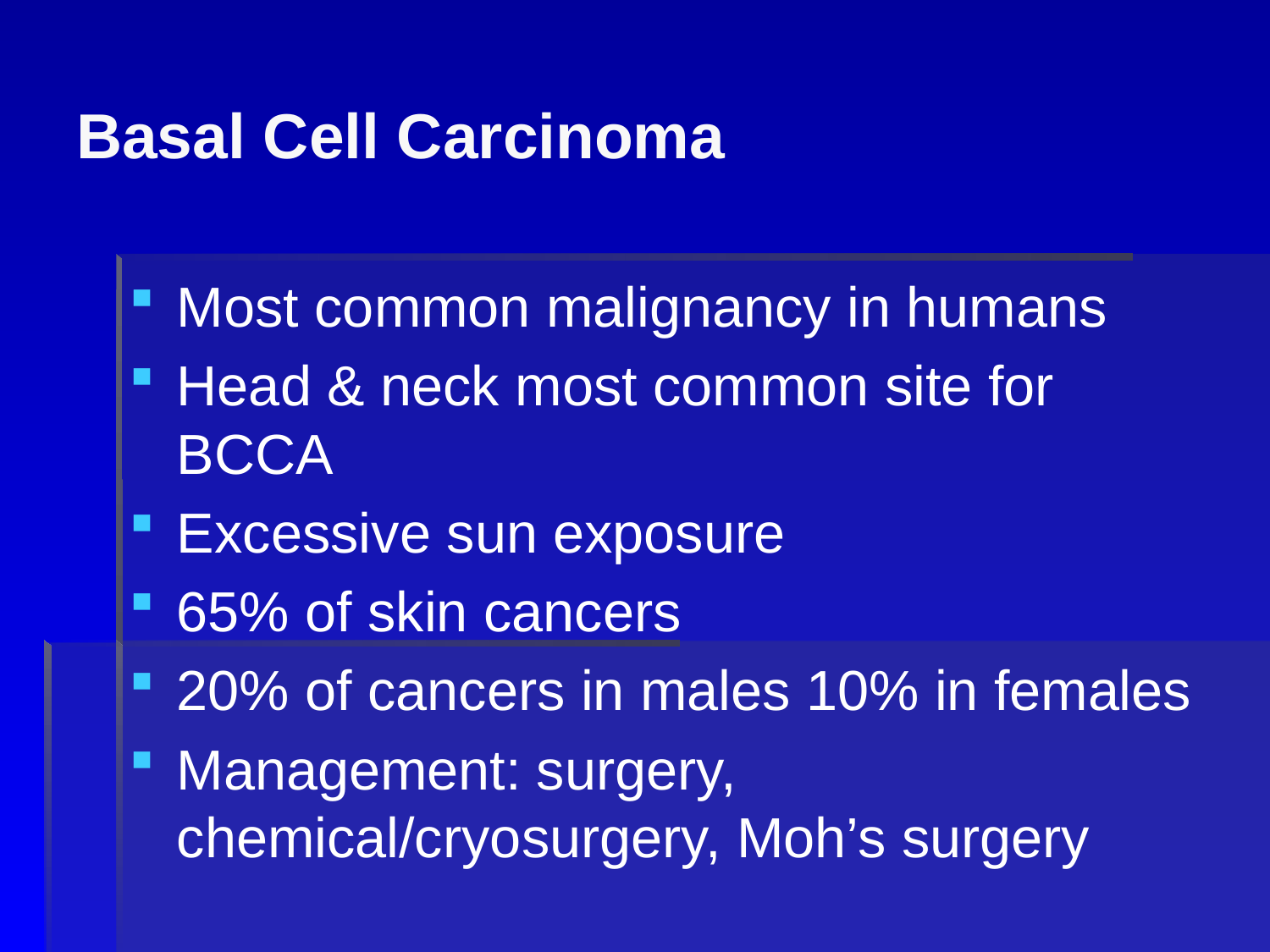

# Basal Cell Carcinoma
Most common malignancy in humans
Head & neck most common site for BCCA
Excessive sun exposure
65% of skin cancers
20% of cancers in males 10% in females
Management: surgery, chemical/cryosurgery, Moh’s surgery